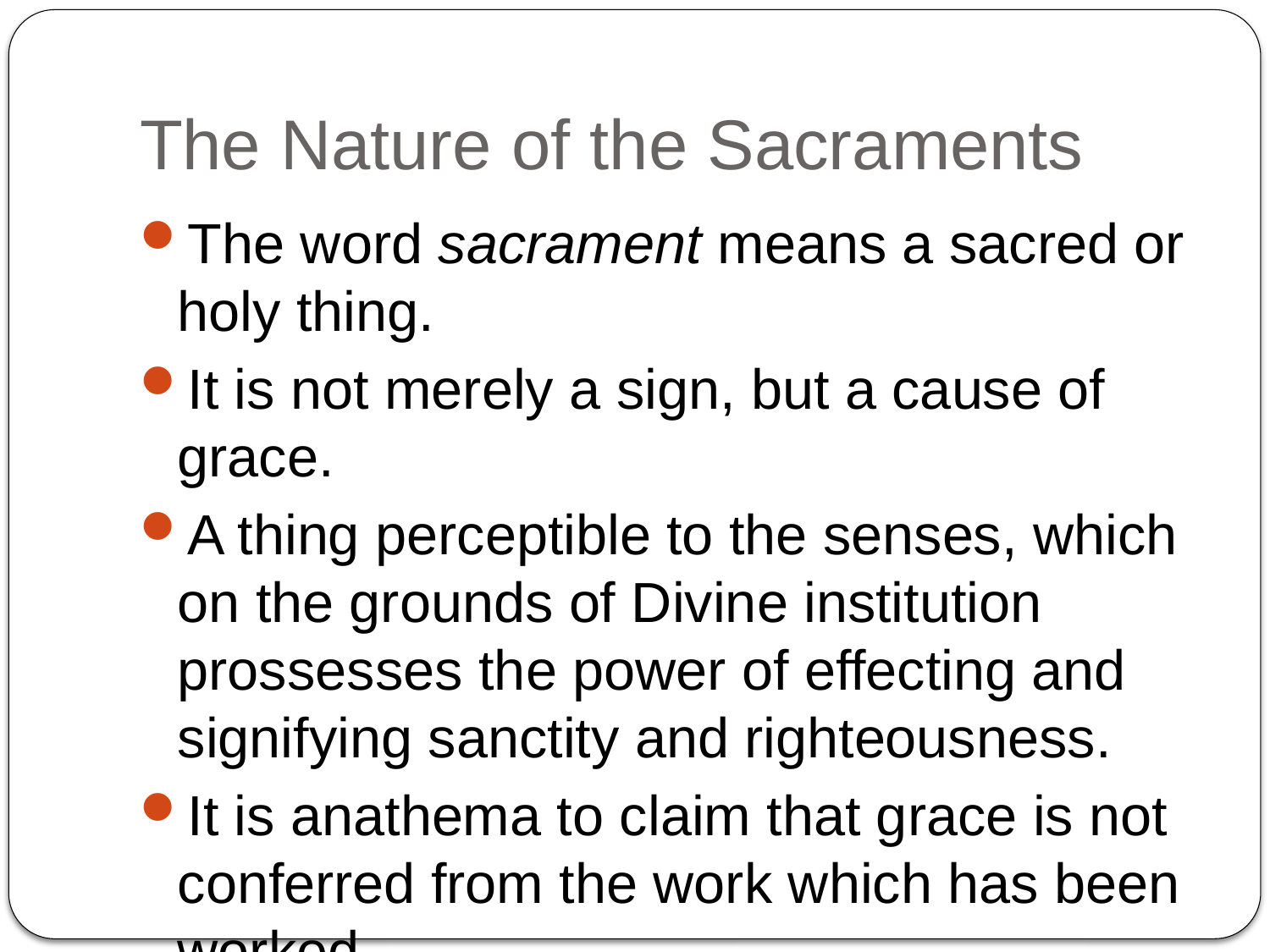

# The Nature of the Sacraments
The word sacrament means a sacred or holy thing.
It is not merely a sign, but a cause of grace.
A thing perceptible to the senses, which on the grounds of Divine institution prossesses the power of effecting and signifying sanctity and righteousness.
It is anathema to claim that grace is not conferred from the work which has been worked.
Grace is not from faith alone.